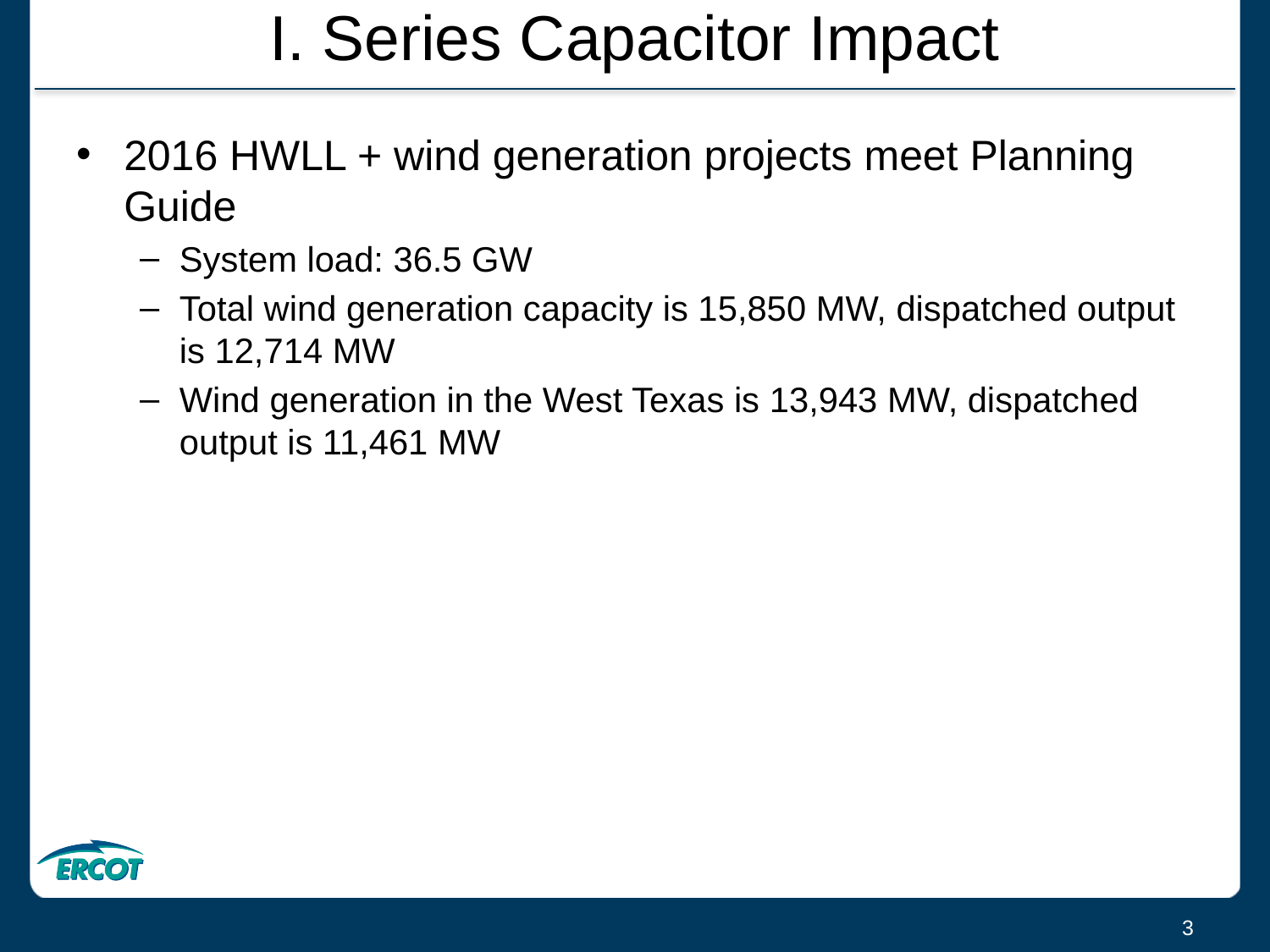

# I. Series Capacitor Impact
2016 HWLL + wind generation projects meet Planning Guide
System load: 36.5 GW
Total wind generation capacity is 15,850 MW, dispatched output  is 12,714 MW
Wind generation in the West Texas is 13,943 MW, dispatched output is 11,461 MW

3